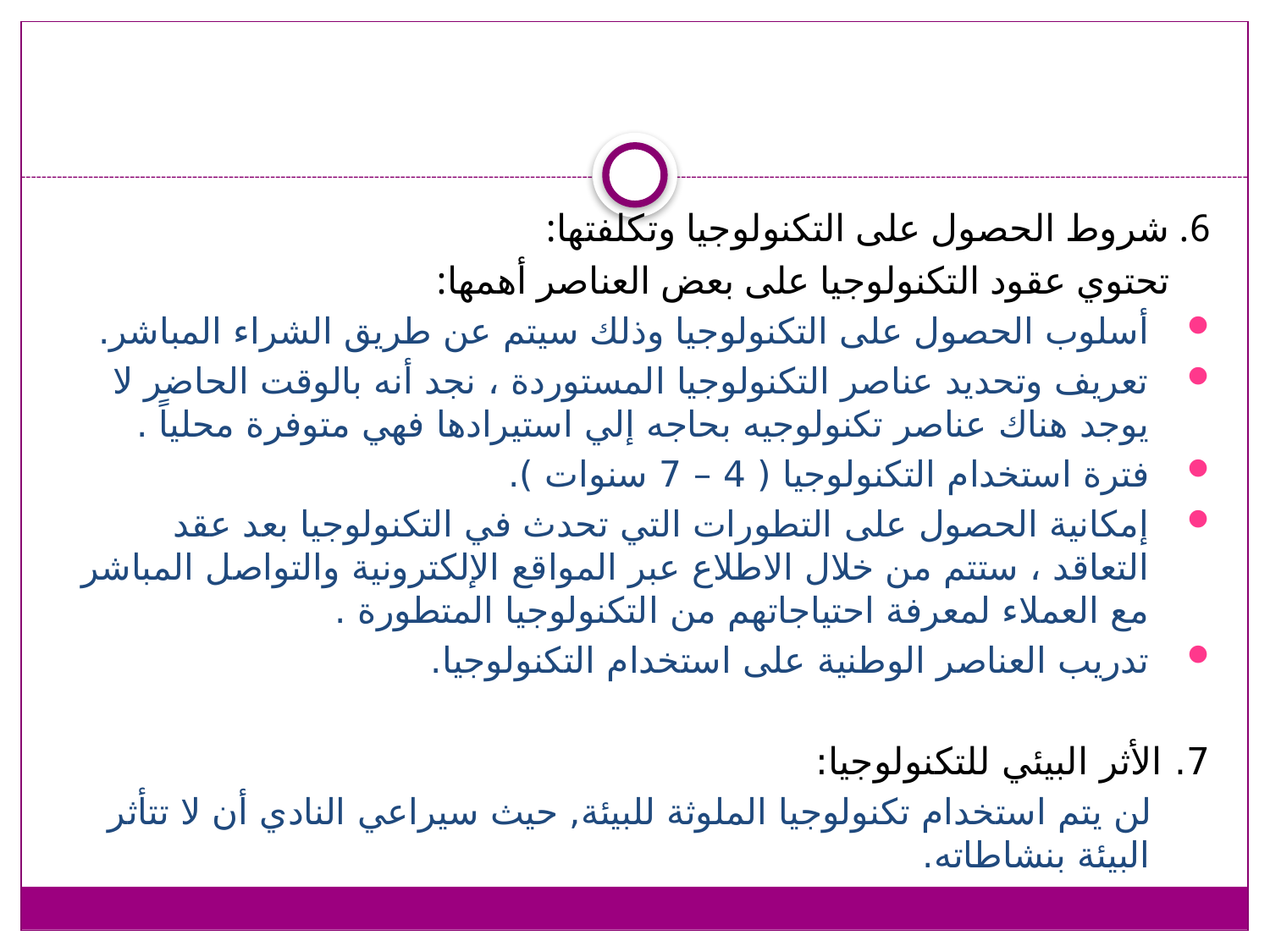

6. شروط الحصول على التكنولوجيا وتكلفتها:
    تحتوي عقود التكنولوجيا على بعض العناصر أهمها:
أسلوب الحصول على التكنولوجيا وذلك سيتم عن طريق الشراء المباشر.
تعريف وتحديد عناصر التكنولوجيا المستوردة ، نجد أنه بالوقت الحاضر لا يوجد هناك عناصر تكنولوجيه بحاجه إلي استيرادها فهي متوفرة محلياً .
فترة استخدام التكنولوجيا ( 4 – 7 سنوات ).
إمكانية الحصول على التطورات التي تحدث في التكنولوجيا بعد عقد التعاقد ، ستتم من خلال الاطلاع عبر المواقع الإلكترونية والتواصل المباشر مع العملاء لمعرفة احتياجاتهم من التكنولوجيا المتطورة .
تدريب العناصر الوطنية على استخدام التكنولوجيا.

7. الأثر البيئي للتكنولوجيا:
     لن يتم استخدام تكنولوجيا الملوثة للبيئة, حيث سيراعي النادي أن لا تتأثر البيئة بنشاطاته.